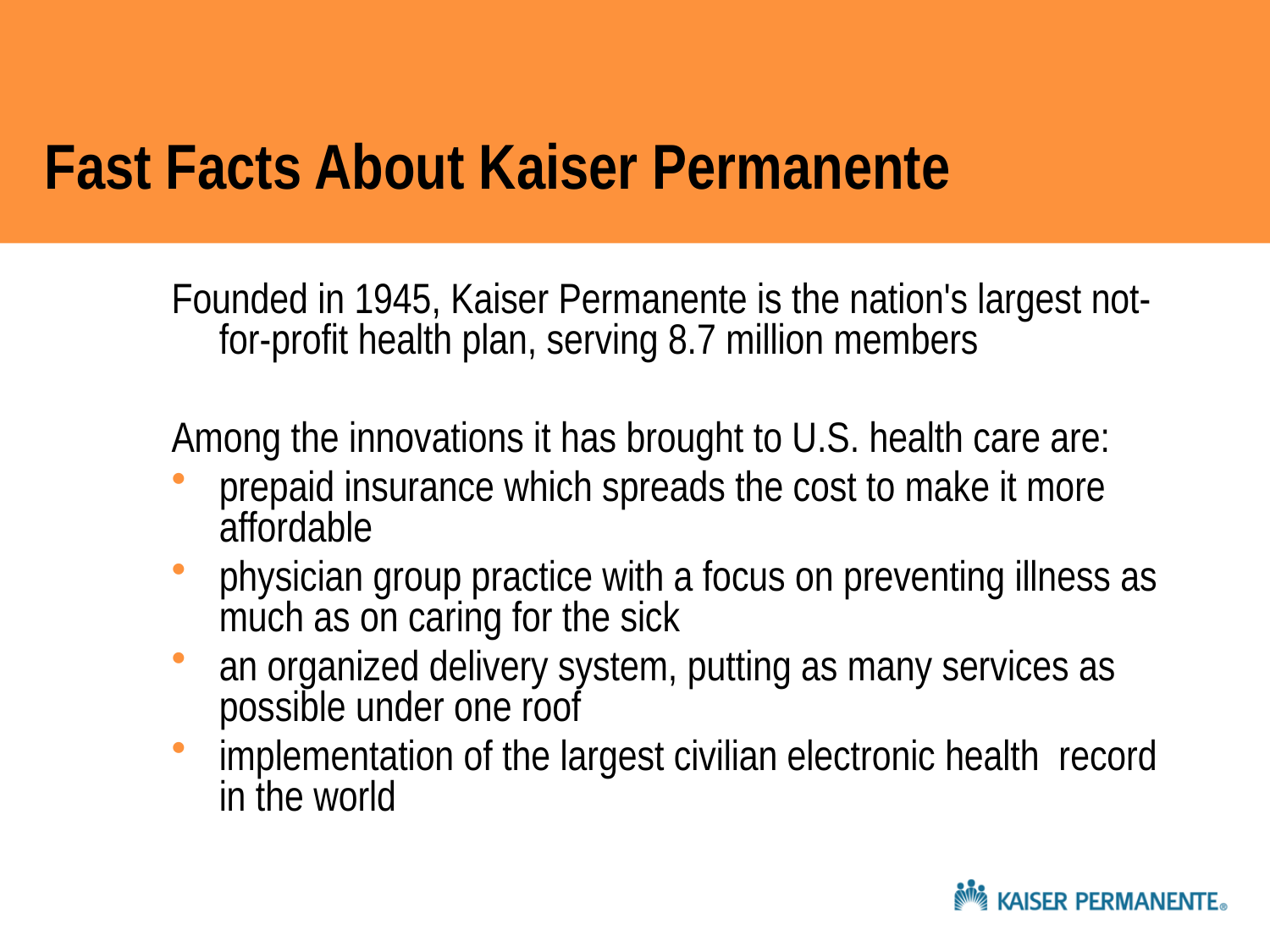

# Fast Facts About Kaiser Permanente
Founded in 1945, Kaiser Permanente is the nation's largest not-for-profit health plan, serving 8.7 million members

Among the innovations it has brought to U.S. health care are:
prepaid insurance which spreads the cost to make it more affordable
physician group practice with a focus on preventing illness as much as on caring for the sick
an organized delivery system, putting as many services as possible under one roof
implementation of the largest civilian electronic health  record in the world